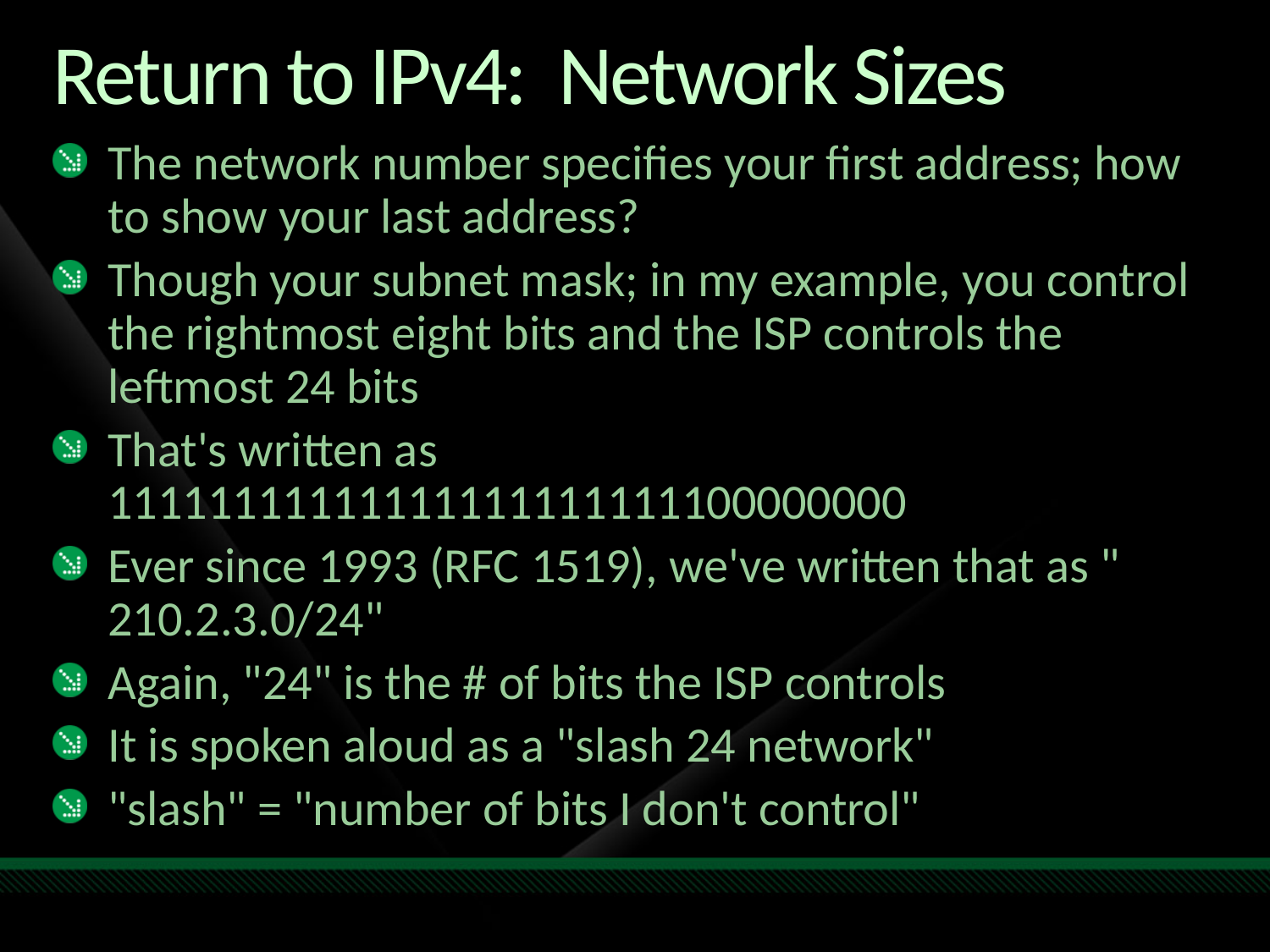

# Return to IPv4:  Network Sizes
The network number specifies your first address; how to show your last address?
Though your subnet mask; in my example, you control the rightmost eight bits and the ISP controls the leftmost 24 bits
That's written as 11111111111111111111111100000000
Ever since 1993 (RFC 1519), we've written that as " 210.2.3.0/24"
Again, "24" is the # of bits the ISP controls
It is spoken aloud as a "slash 24 network"
"slash" = "number of bits I don't control"